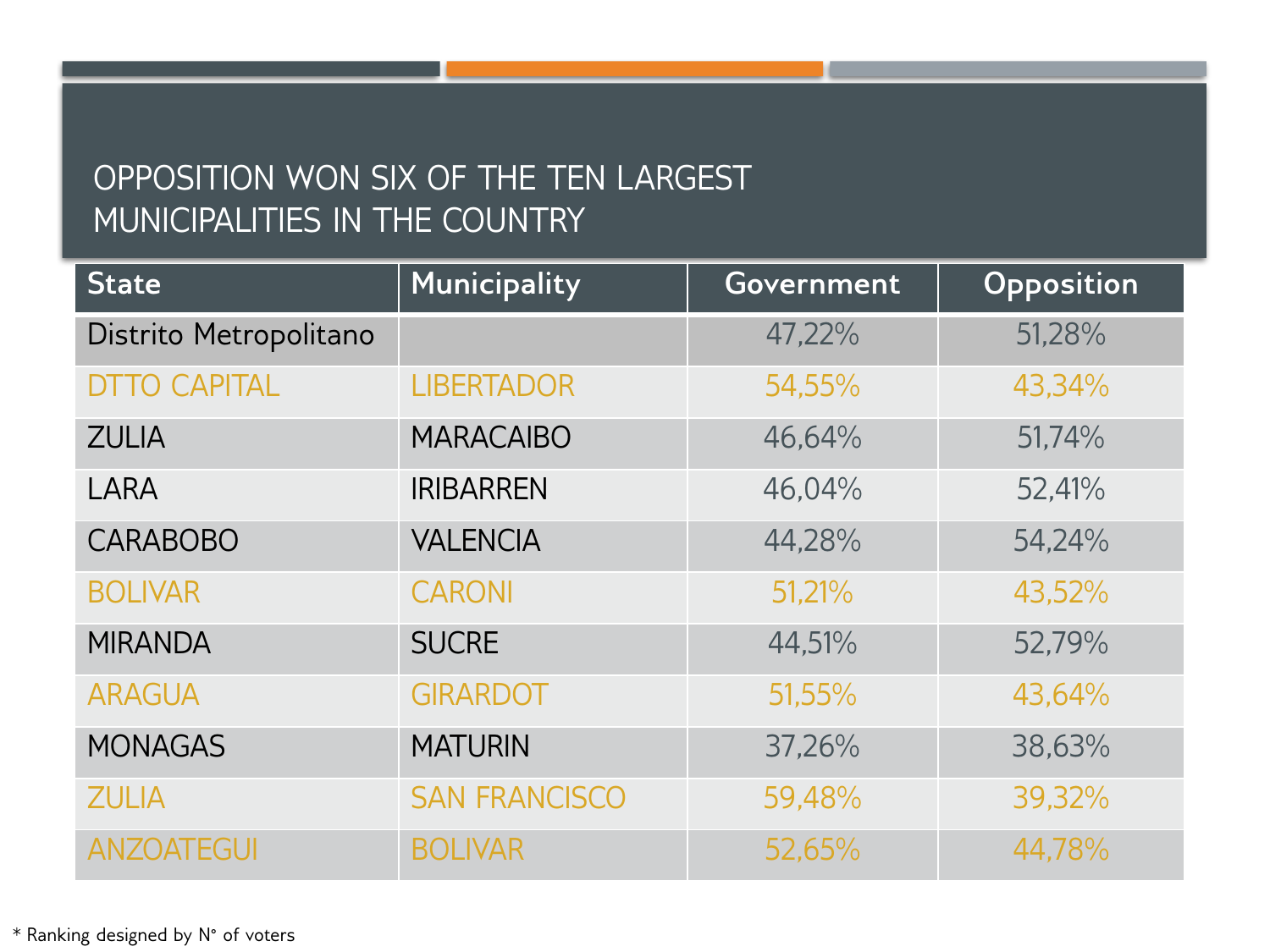

# Opposition won six of the ten largest municipalities in the country
| State | Municipality | Government | Opposition |
| --- | --- | --- | --- |
| Distrito Metropolitano |  | 47,22% | 51,28% |
| DTTO CAPITAL | LIBERTADOR | 54,55% | 43,34% |
| ZULIA | MARACAIBO | 46,64% | 51,74% |
| LARA | IRIBARREN | 46,04% | 52,41% |
| CARABOBO | VALENCIA | 44,28% | 54,24% |
| BOLIVAR | CARONI | 51,21% | 43,52% |
| MIRANDA | SUCRE | 44,51% | 52,79% |
| ARAGUA | GIRARDOT | 51,55% | 43,64% |
| MONAGAS | MATURIN | 37,26% | 38,63% |
| ZULIA | SAN FRANCISCO | 59,48% | 39,32% |
| ANZOATEGUI | BOLIVAR | 52,65% | 44,78% |
* Ranking designed by N° of voters